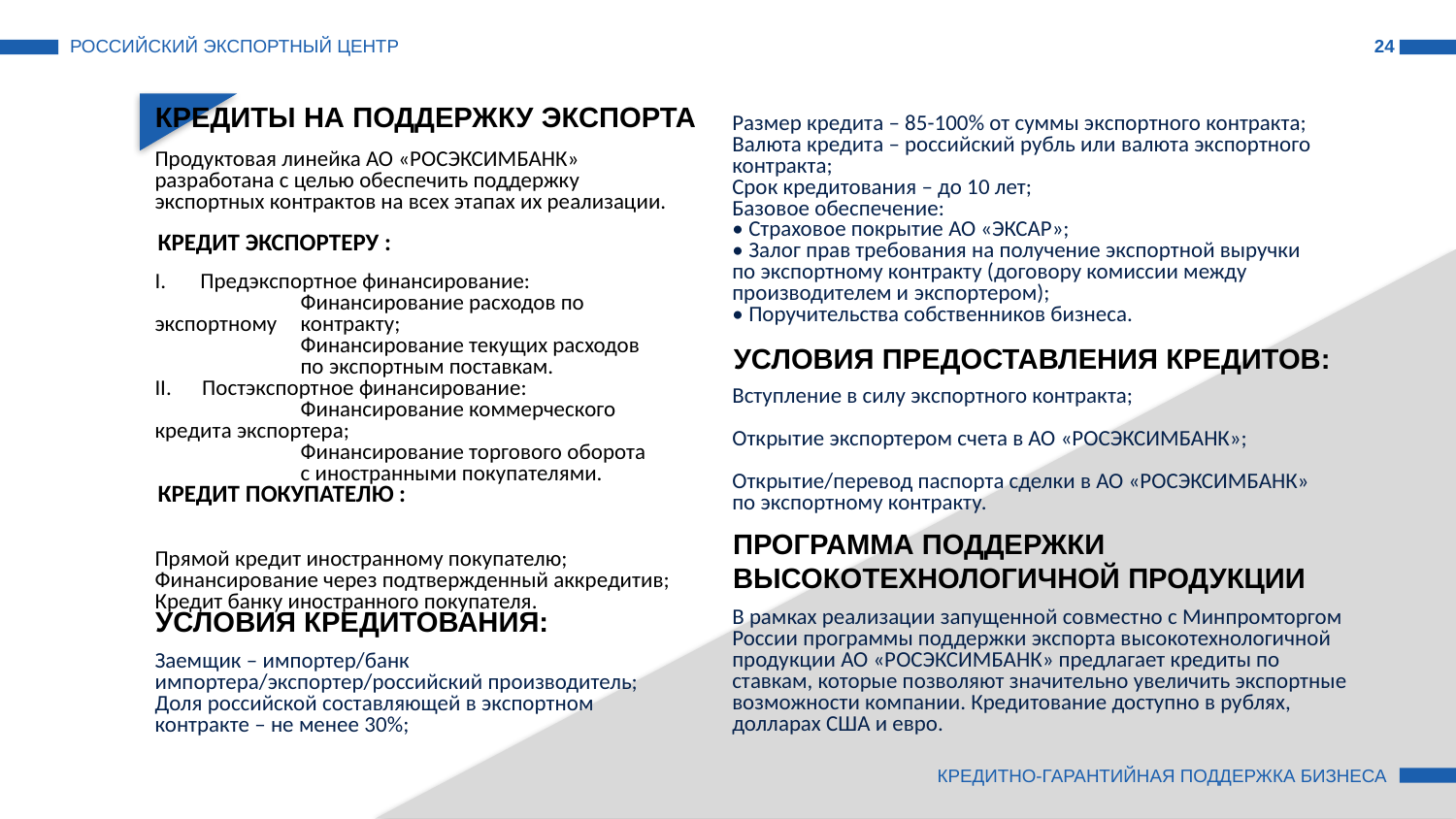

РОССИЙСКИЙ ЭКСПОРТНЫЙ ЦЕНТР
24

КРЕДИТЫ НА ПОДДЕРЖКУ ЭКСПОРТА

Размер кредита – 85-100% от суммы экспортного контракта;
Валюта кредита – российский рубль или валюта экспортного контракта;
Срок кредитования – до 10 лет;
Базовое обеспечение:
• Страховое покрытие АО «ЭКСАР»;
• Залог прав требования на получение экспортной выручки
по экспортному контракту (договору комиссии между производителем и экспортером);
• Поручительства собственников бизнеса.
Продуктовая линейка АО «РОСЭКСИМБАНК» разработана с целью обеспечить поддержку экспортных контрактов на всех этапах их реализации.
КРЕДИТ ЭКСПОРТЕРУ :
Предэкспортное финансирование:
	Финансирование расходов по экспортному 	контракту;
	Финансирование текущих расходов
	по экспортным поставкам.
II.      Постэкспортное финансирование:
	Финансирование коммерческого кредита экспортера;
	Финансирование торгового оборота 	с иностранными покупателями.

Прямой кредит иностранному покупателю;
Финансирование через подтвержденный аккредитив;
Кредит банку иностранного покупателя.
УСЛОВИЯ ПРЕДОСТАВЛЕНИЯ КРЕДИТОВ:
Вступление в силу экспортного контракта;

Открытие экспортером счета в АО «РОСЭКСИМБАНК»;

Открытие/перевод паспорта сделки в АО «РОСЭКСИМБАНК»
по экспортному контракту.
КРЕДИТ ПОКУПАТЕЛЮ :
ПРОГРАММА ПОДДЕРЖКИ
ВЫСОКОТЕХНОЛОГИЧНОЙ ПРОДУКЦИИ
УСЛОВИЯ КРЕДИТОВАНИЯ:
В рамках реализации запущенной совместно с Минпромторгом России программы поддержки экспорта высокотехнологичной продукции АО «РОСЭКСИМБАНК» предлагает кредиты по ставкам, которые позволяют значительно увеличить экспортные возможности компании. Кредитование доступно в рублях, долларах США и евро.
Заемщик – импортер/банк импортера/экспортер/российский производитель;
Доля российской составляющей в экспортном
контракте – не менее 30%;

КРЕДИТНО-ГАРАНТИЙНАЯ ПОДДЕРЖКА БИЗНЕСА